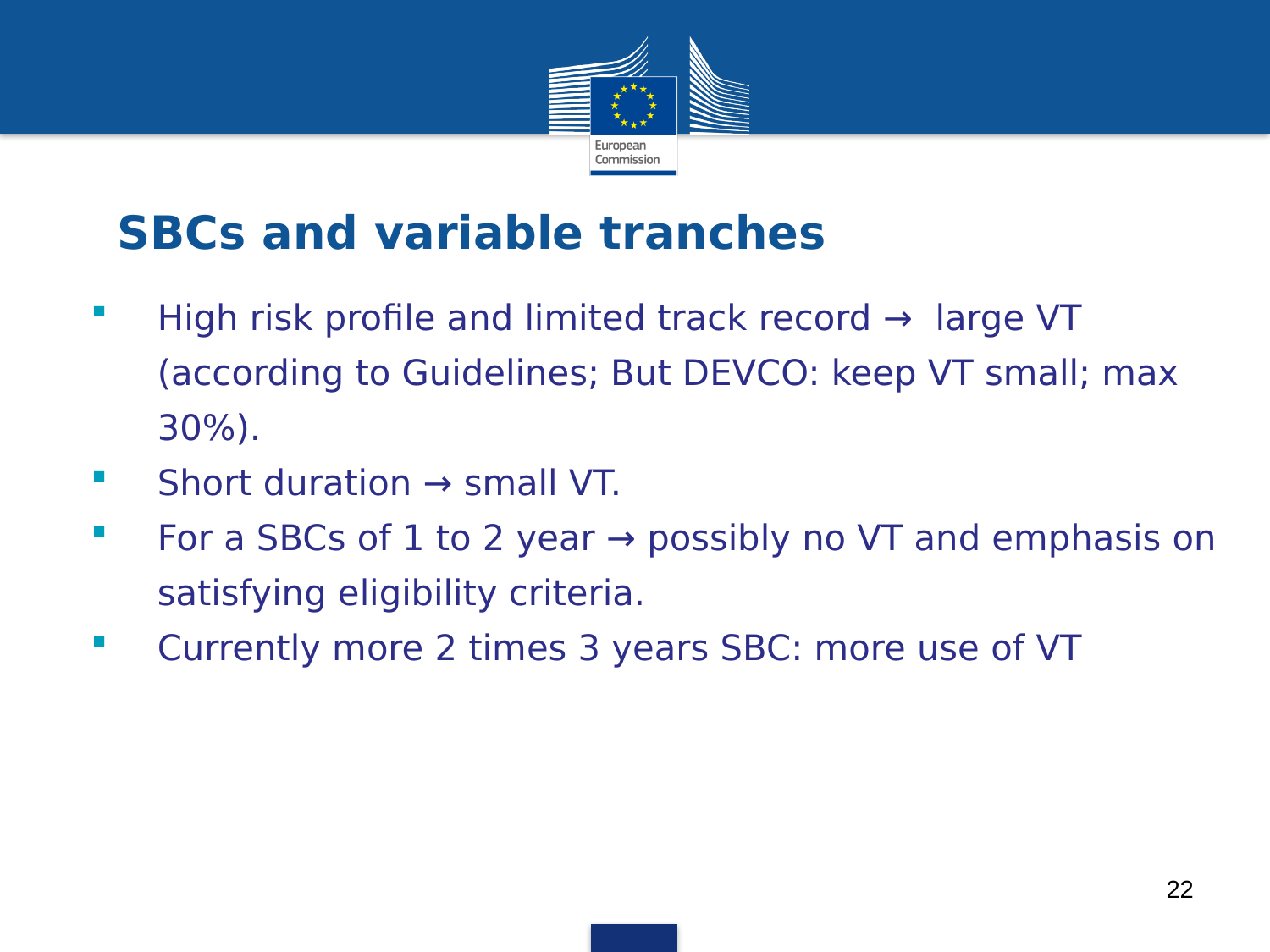

# SBCs and variable tranches
High risk profile and limited track record →  large VT (according to Guidelines; But DEVCO: keep VT small; max 30%).
Short duration → small VT.
For a SBCs of 1 to 2 year → possibly no VT and emphasis on satisfying eligibility criteria.
Currently more 2 times 3 years SBC: more use of VT
22